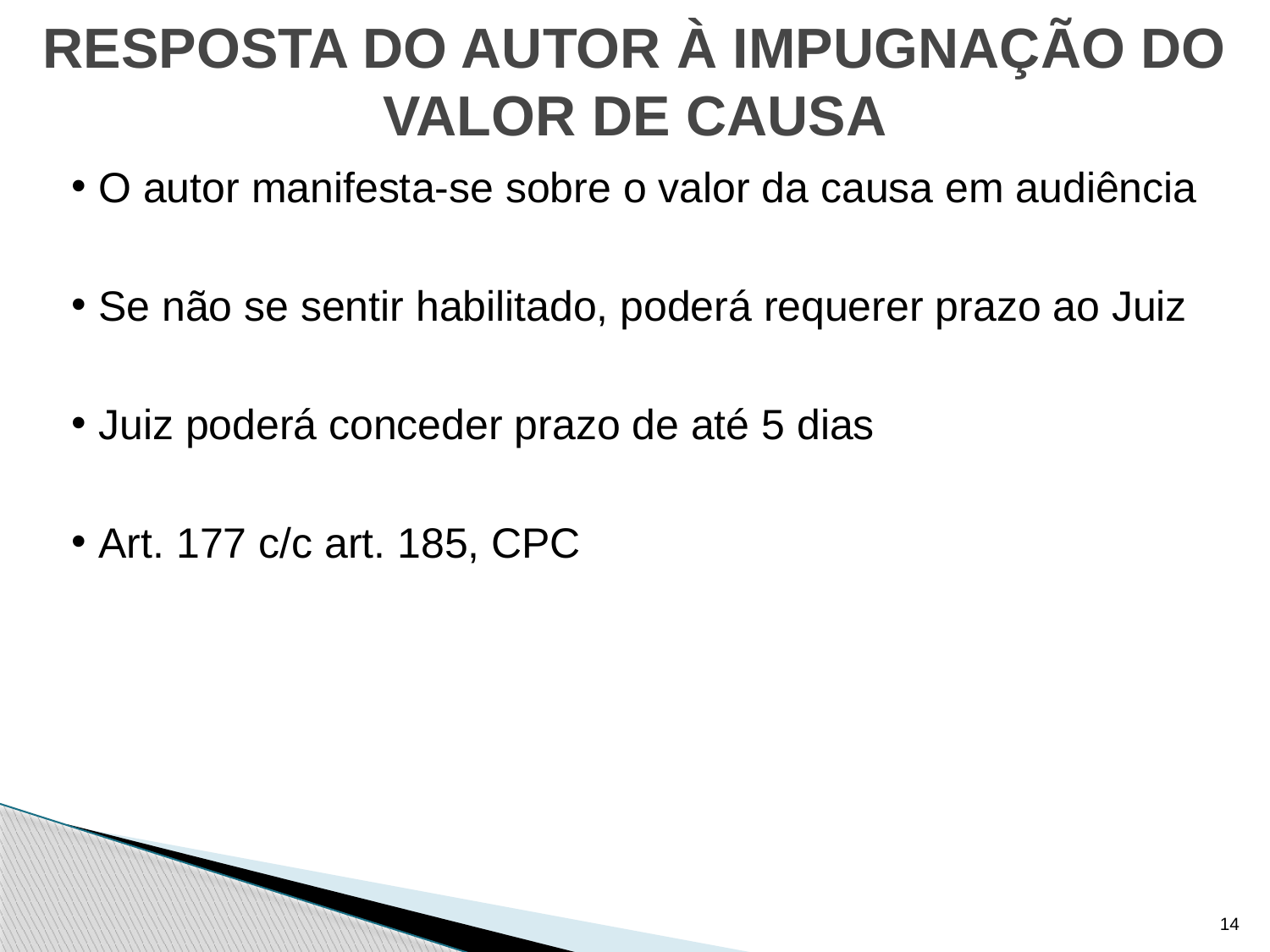

# RESPOSTA DO AUTOR À IMPUGNAÇÃO DO VALOR DE CAUSA
 O autor manifesta-se sobre o valor da causa em audiência
 Se não se sentir habilitado, poderá requerer prazo ao Juiz
 Juiz poderá conceder prazo de até 5 dias
 Art. 177 c/c art. 185, CPC
14